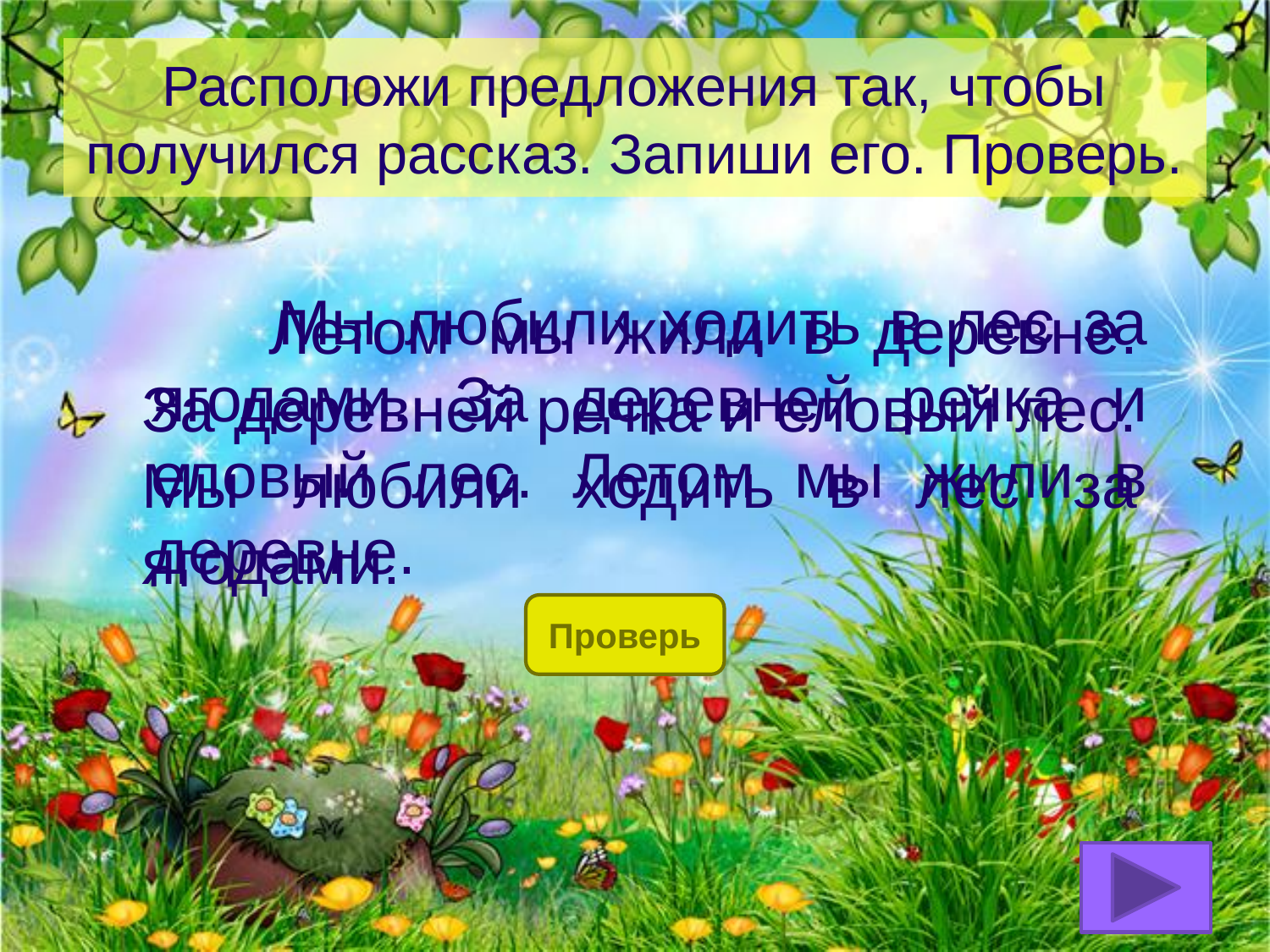

# Расположи предложения так, чтобы получился рассказ. Запиши его. Проверь.
	Мы любили ходить в лес за ягодами. За деревней речка и еловый лес. Летом мы жили в деревне.
	Летом мы жили в деревне. За деревней речка и еловый лес. Мы любили ходить в лес за ягодами.
Проверь